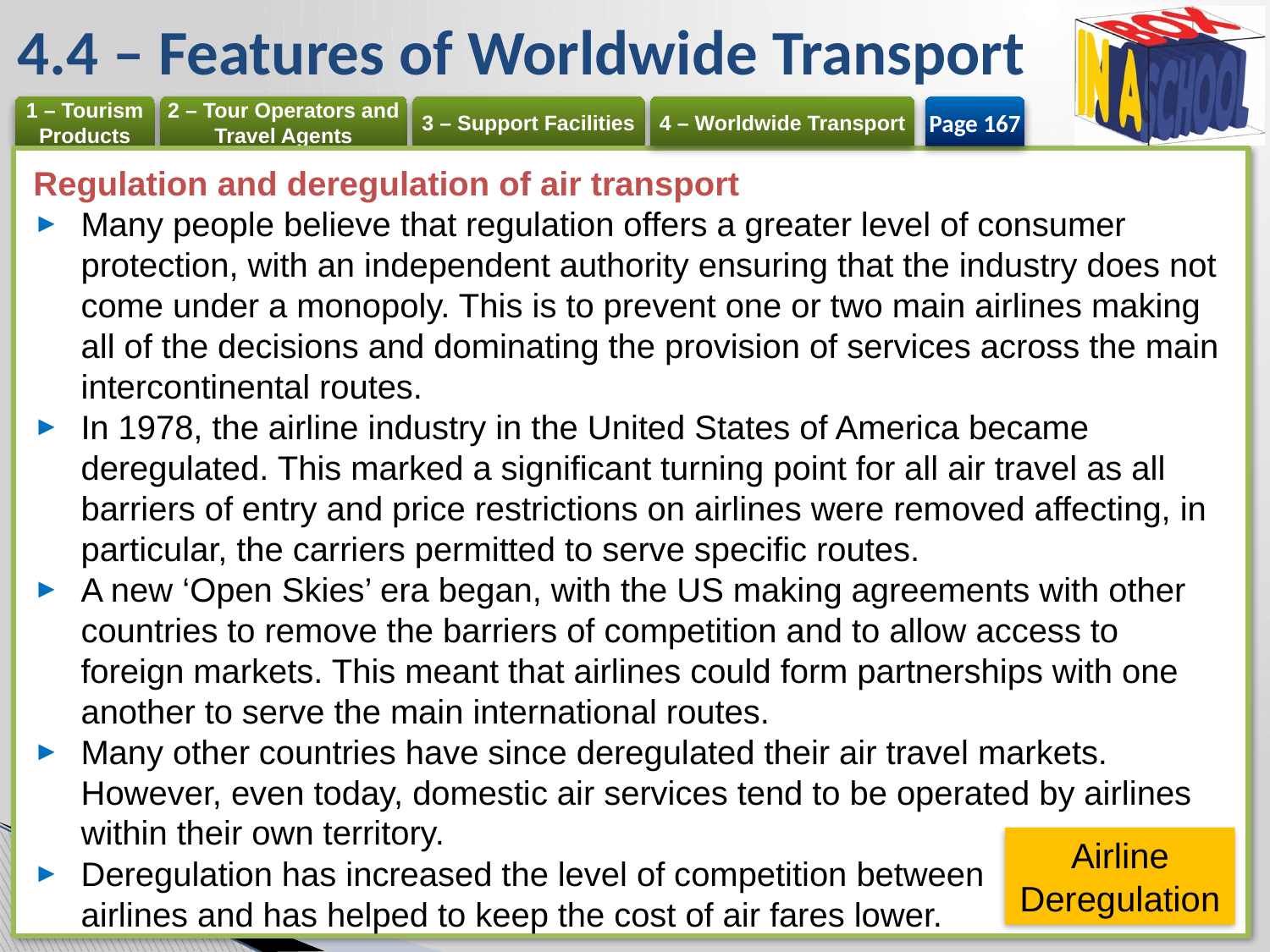

# 4.4 – Features of Worldwide Transport
Page 167
Regulation and deregulation of air transport
Many people believe that regulation offers a greater level of consumer protection, with an independent authority ensuring that the industry does not come under a monopoly. This is to prevent one or two main airlines making all of the decisions and dominating the provision of services across the main intercontinental routes.
In 1978, the airline industry in the United States of America became deregulated. This marked a significant turning point for all air travel as all barriers of entry and price restrictions on airlines were removed affecting, in particular, the carriers permitted to serve specific routes.
A new ‘Open Skies’ era began, with the US making agreements with other countries to remove the barriers of competition and to allow access to foreign markets. This meant that airlines could form partnerships with one another to serve the main international routes.
Many other countries have since deregulated their air travel markets. However, even today, domestic air services tend to be operated by airlines within their own territory.
Deregulation has increased the level of competition between
airlines and has helped to keep the cost of air fares lower.
Airline Deregulation